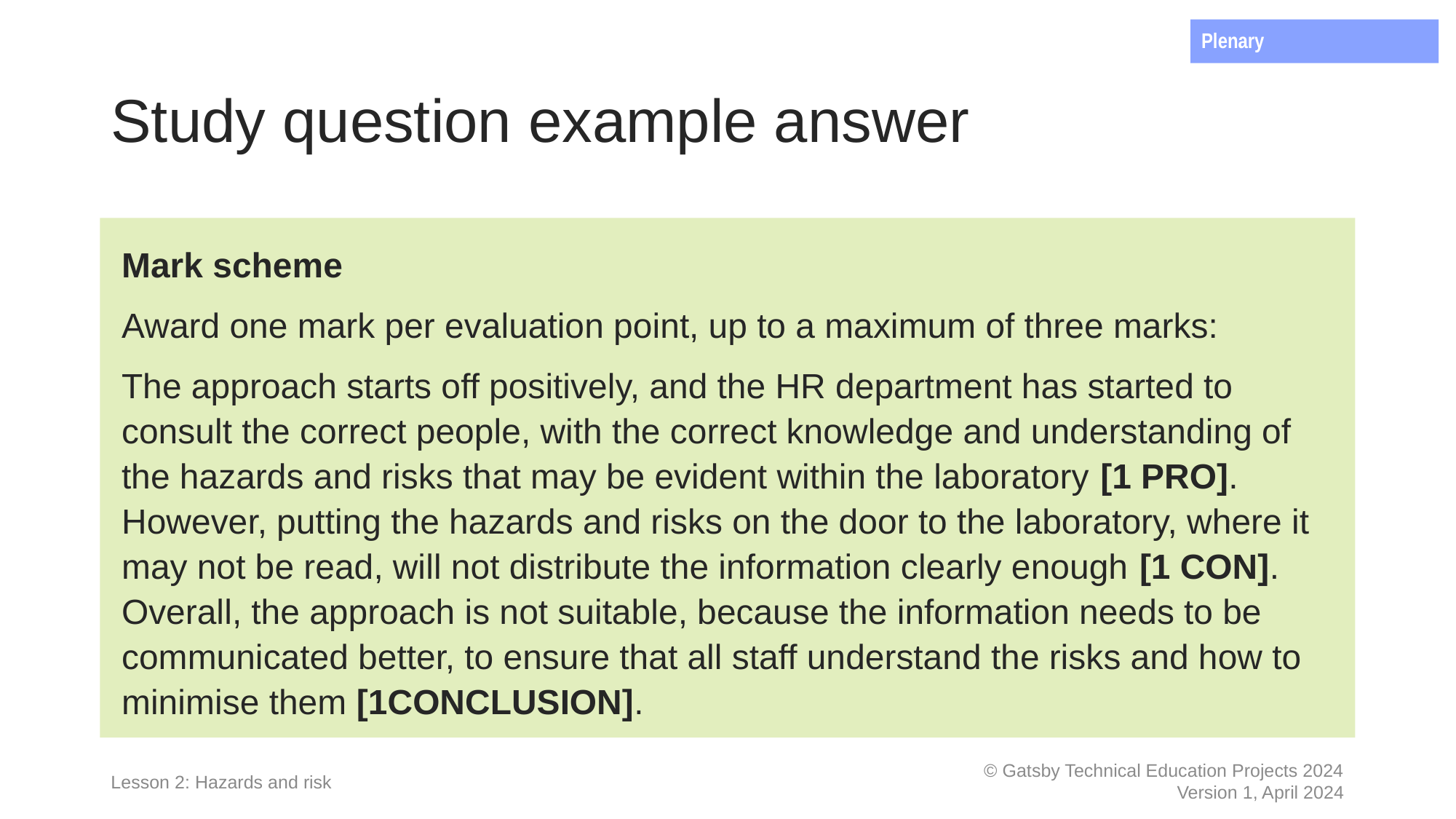

Plenary
# Study question example answer
Mark scheme
Award one mark per evaluation point, up to a maximum of three marks:
The approach starts off positively, and the HR department has started to consult the correct people, with the correct knowledge and understanding of the hazards and risks that may be evident within the laboratory [1 PRO]. However, putting the hazards and risks on the door to the laboratory, where it may not be read, will not distribute the information clearly enough [1 CON]. Overall, the approach is not suitable, because the information needs to be communicated better, to ensure that all staff understand the risks and how to minimise them [1CONCLUSION].
Lesson 2: Hazards and risk